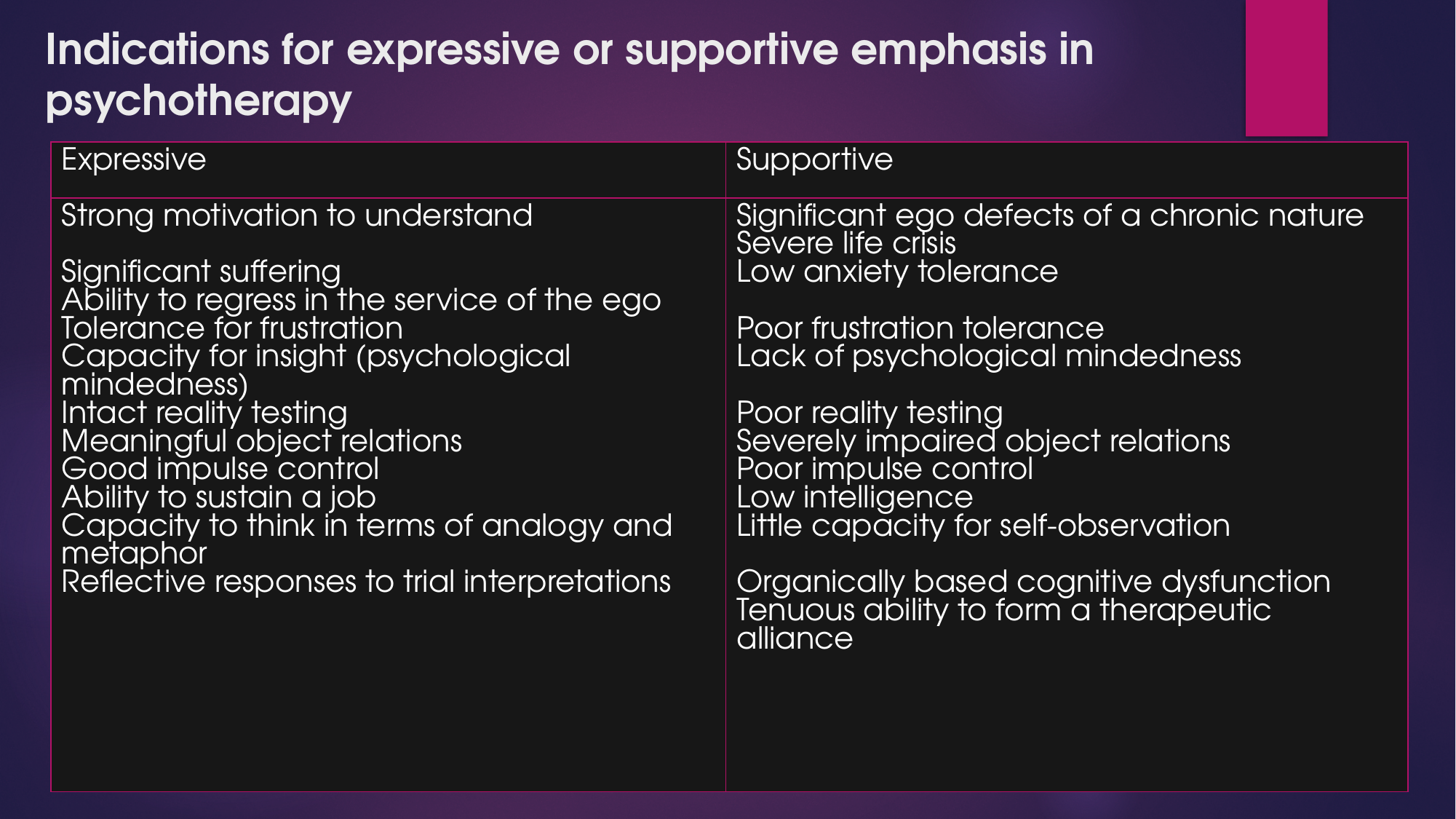

# Indications for expressive or supportive emphasis in psychotherapy
| Expressive | Supportive |
| --- | --- |
| Strong motivation to understand Significant suffering Ability to regress in the service of the ego Tolerance for frustration Capacity for insight (psychological mindedness) Intact reality testing Meaningful object relations Good impulse control Ability to sustain a job Capacity to think in terms of analogy and metaphor Reflective responses to trial interpretations | Significant ego defects of a chronic nature Severe life crisis Low anxiety tolerance Poor frustration tolerance Lack of psychological mindedness Poor reality testing Severely impaired object relations Poor impulse control Low intelligence Little capacity for self-observation Organically based cognitive dysfunction Tenuous ability to form a therapeutic alliance |